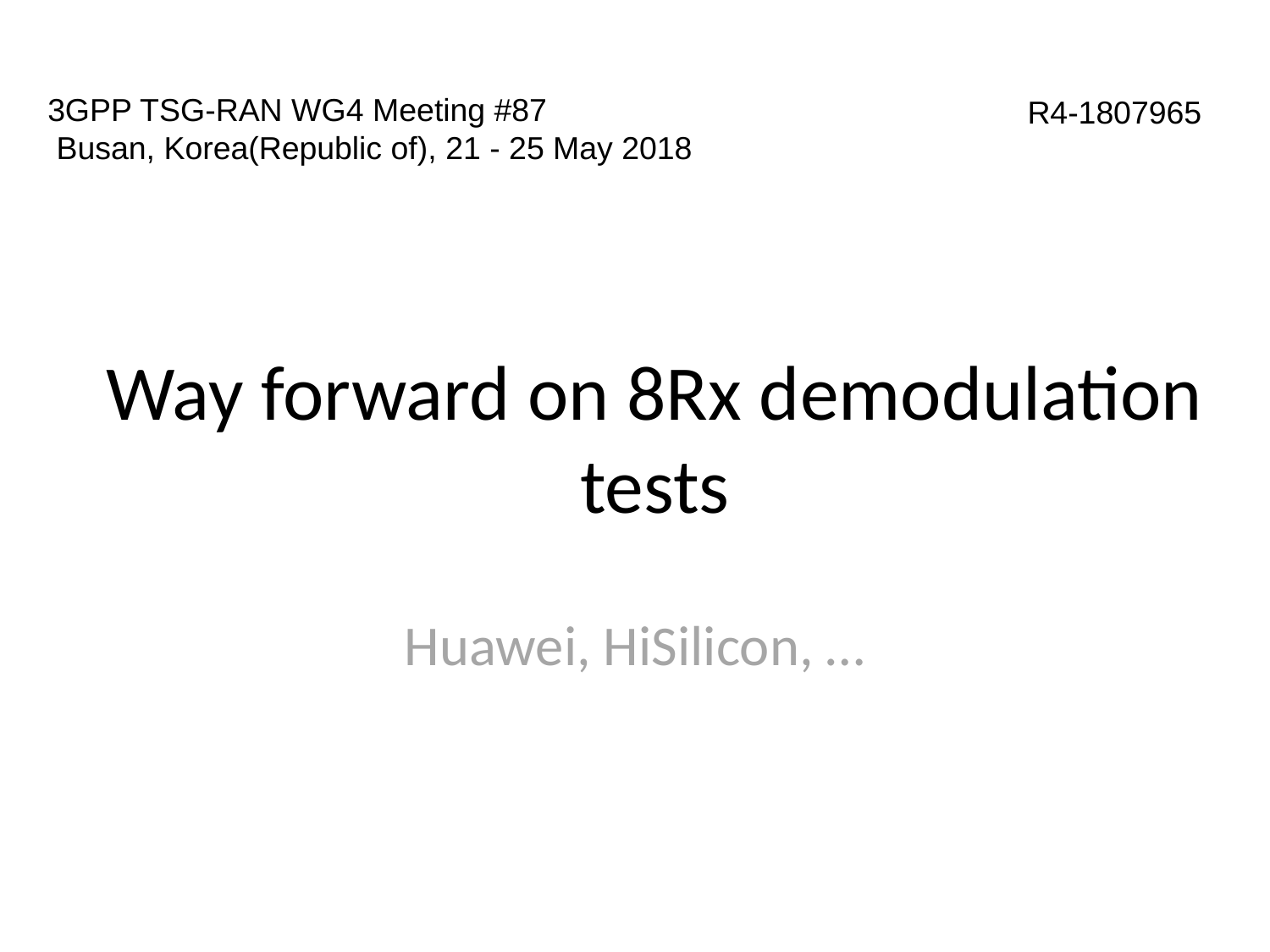

# 3GPP TSG-RAN WG4 Meeting #87 Busan, Korea(Republic of), 21 - 25 May 2018
R4-1807965
Way forward on 8Rx demodulation tests
Huawei, HiSilicon, …